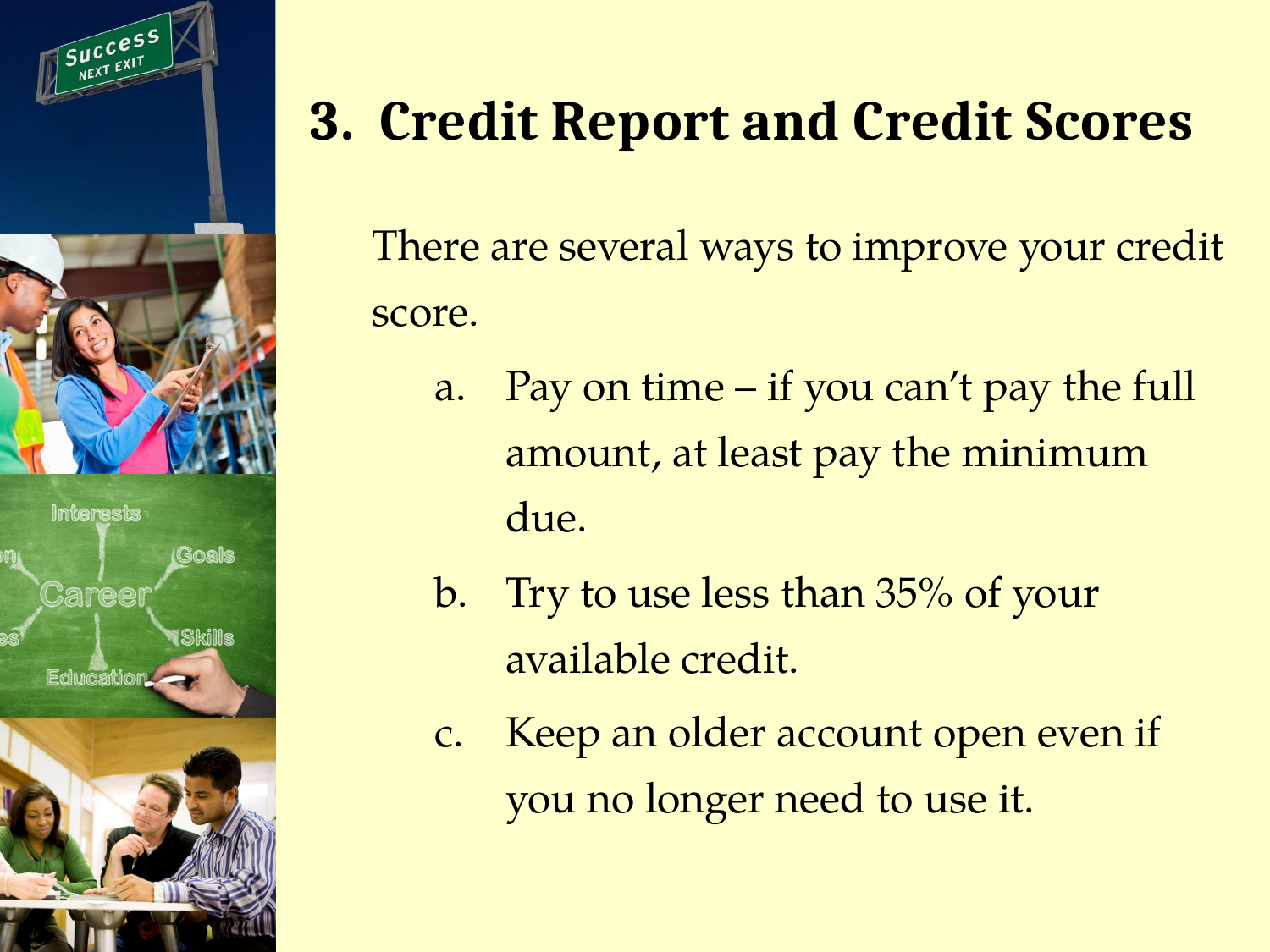

# 3.  Credit Report and Credit Scores
There are several ways to improve your credit score.
a.	Pay on time – if you can’t pay the full amount, at least pay the minimum due.
Try to use less than 35% of your available credit.
Keep an older account open even if you no longer need to use it.